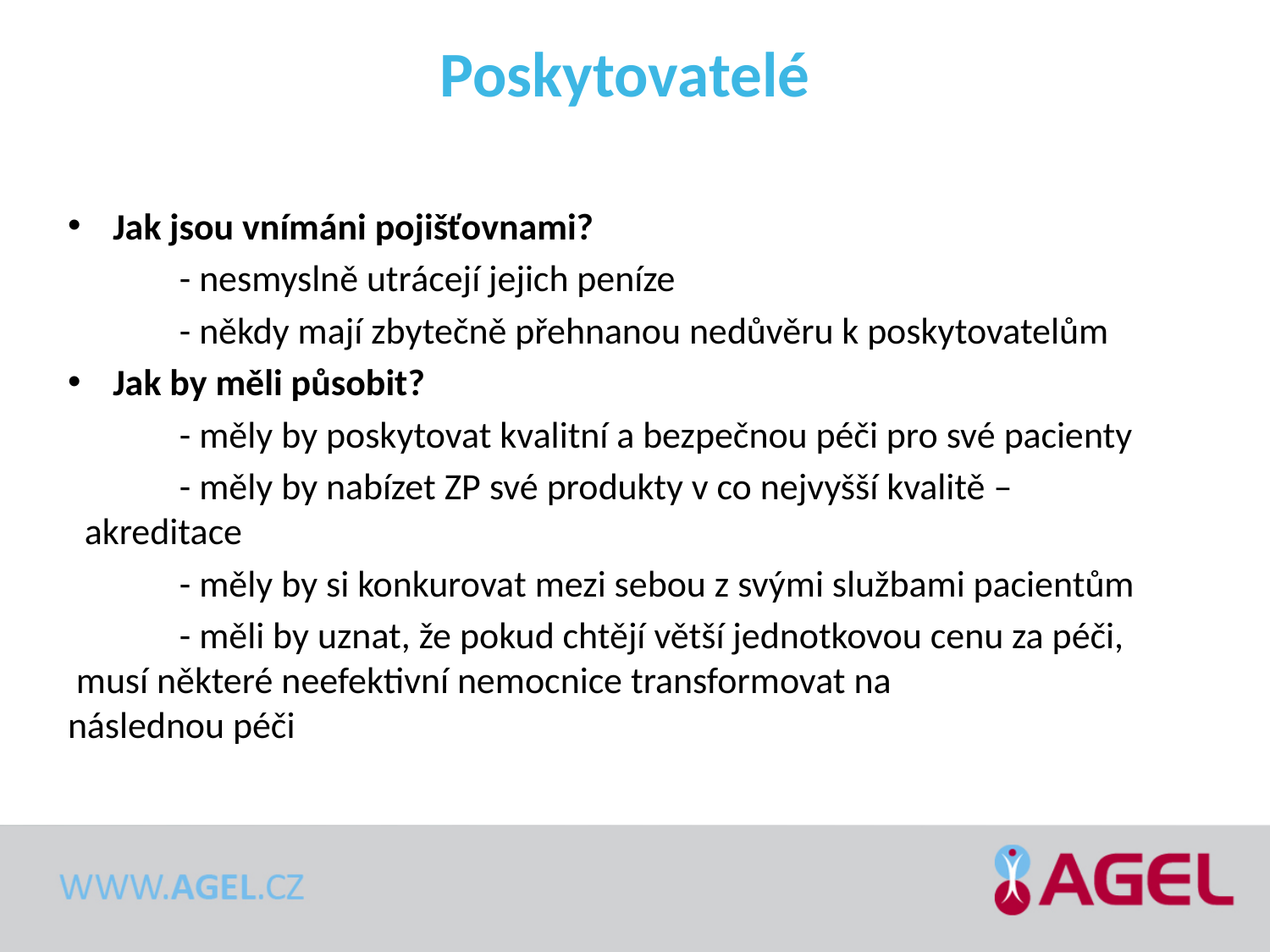

# Poskytovatelé
Jak jsou vnímáni pojišťovnami?
	- nesmyslně utrácejí jejich peníze
	- někdy mají zbytečně přehnanou nedůvěru k poskytovatelům
Jak by měli působit?
	- měly by poskytovat kvalitní a bezpečnou péči pro své pacienty
	- měly by nabízet ZP své produkty v co nejvyšší kvalitě – 	  	   akreditace
	- měly by si konkurovat mezi sebou z svými službami pacientům
	- měli by uznat, že pokud chtějí větší jednotkovou cenu za péči, 	  musí některé neefektivní nemocnice transformovat na 	  	  následnou péči